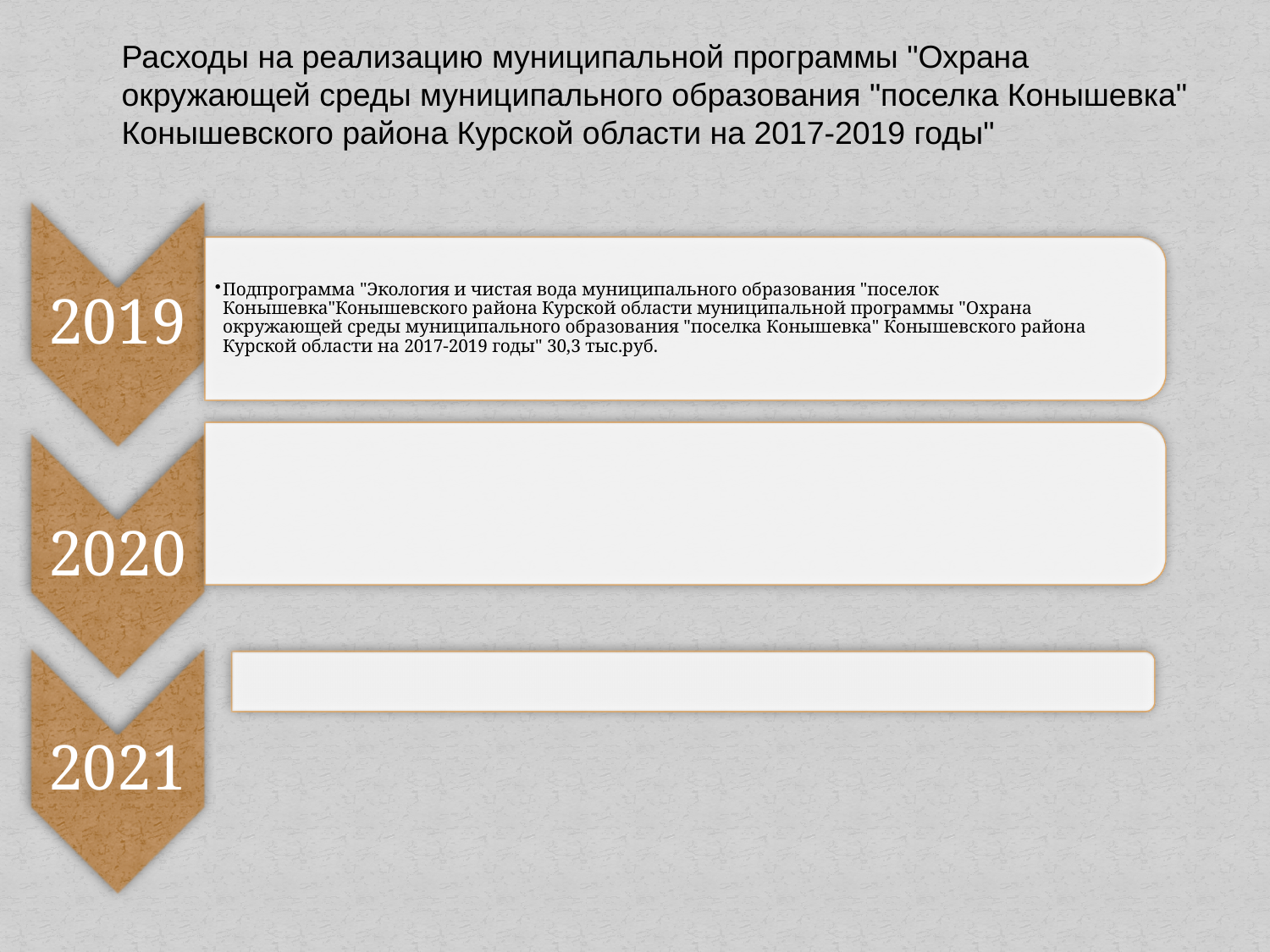

Расходы на реализацию муниципальной программы "Охрана окружающей среды муниципального образования "поселка Конышевка" Конышевского района Курской области на 2017-2019 годы"
2019
Подпрограмма "Экология и чистая вода муниципального образования "поселок Конышевка"Конышевского района Курской области муниципальной программы "Охрана окружающей среды муниципального образования "поселка Конышевка" Конышевского района Курской области на 2017-2019 годы" 30,3 тыс.руб.
2020

2021